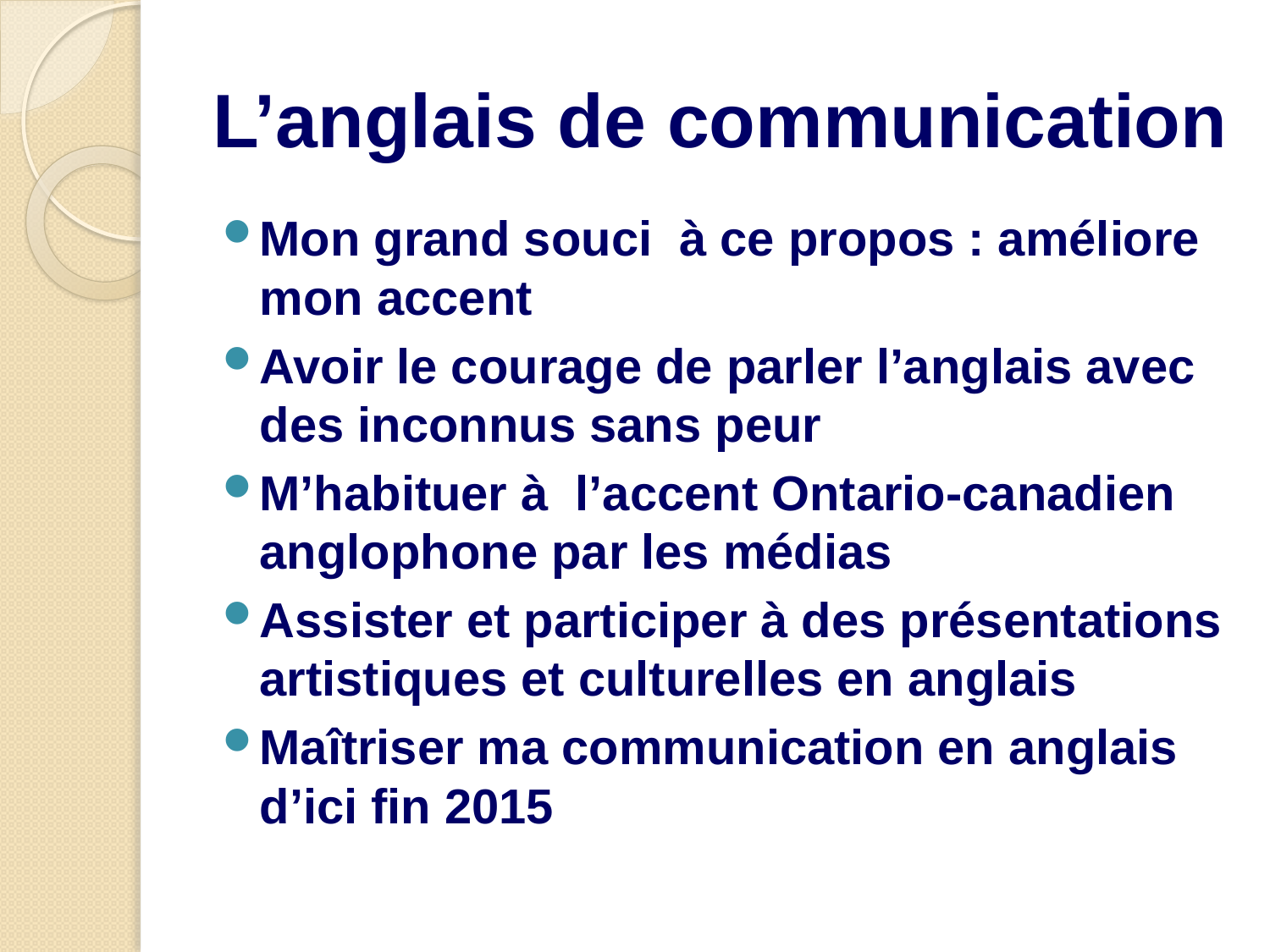

# L’anglais de communication
Mon grand souci  à ce propos : améliore mon accent
Avoir le courage de parler l’anglais avec des inconnus sans peur
M’habituer à  l’accent Ontario-canadien anglophone par les médias
Assister et participer à des présentations artistiques et culturelles en anglais
Maîtriser ma communication en anglais d’ici fin 2015